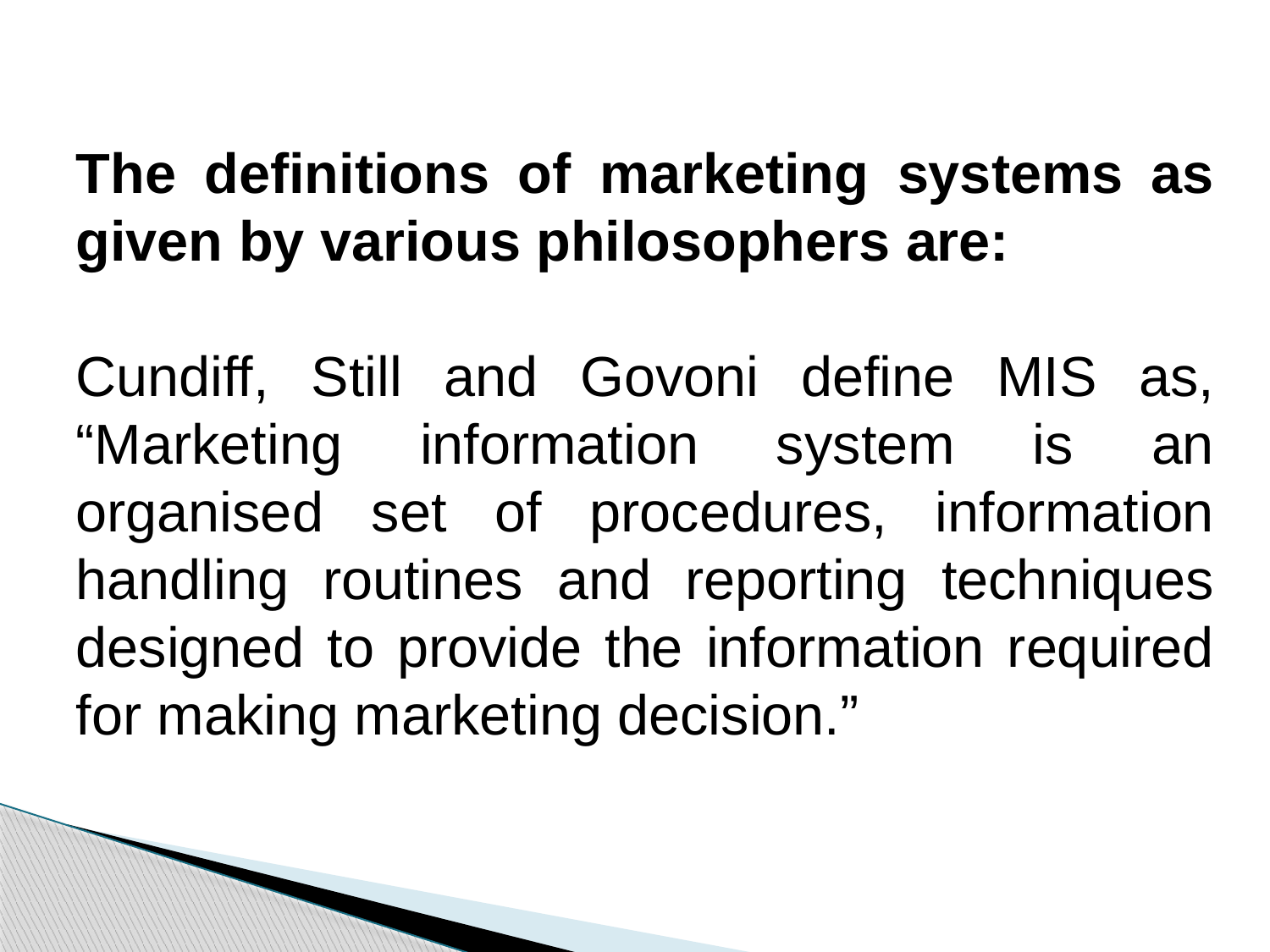

The definitions of marketing systems as given by various philosophers are:

Cundiff, Still and Govoni define MIS as, “Marketing information system is an organised set of procedures, information handling routines and reporting techniques designed to provide the information required for making marketing decision.”